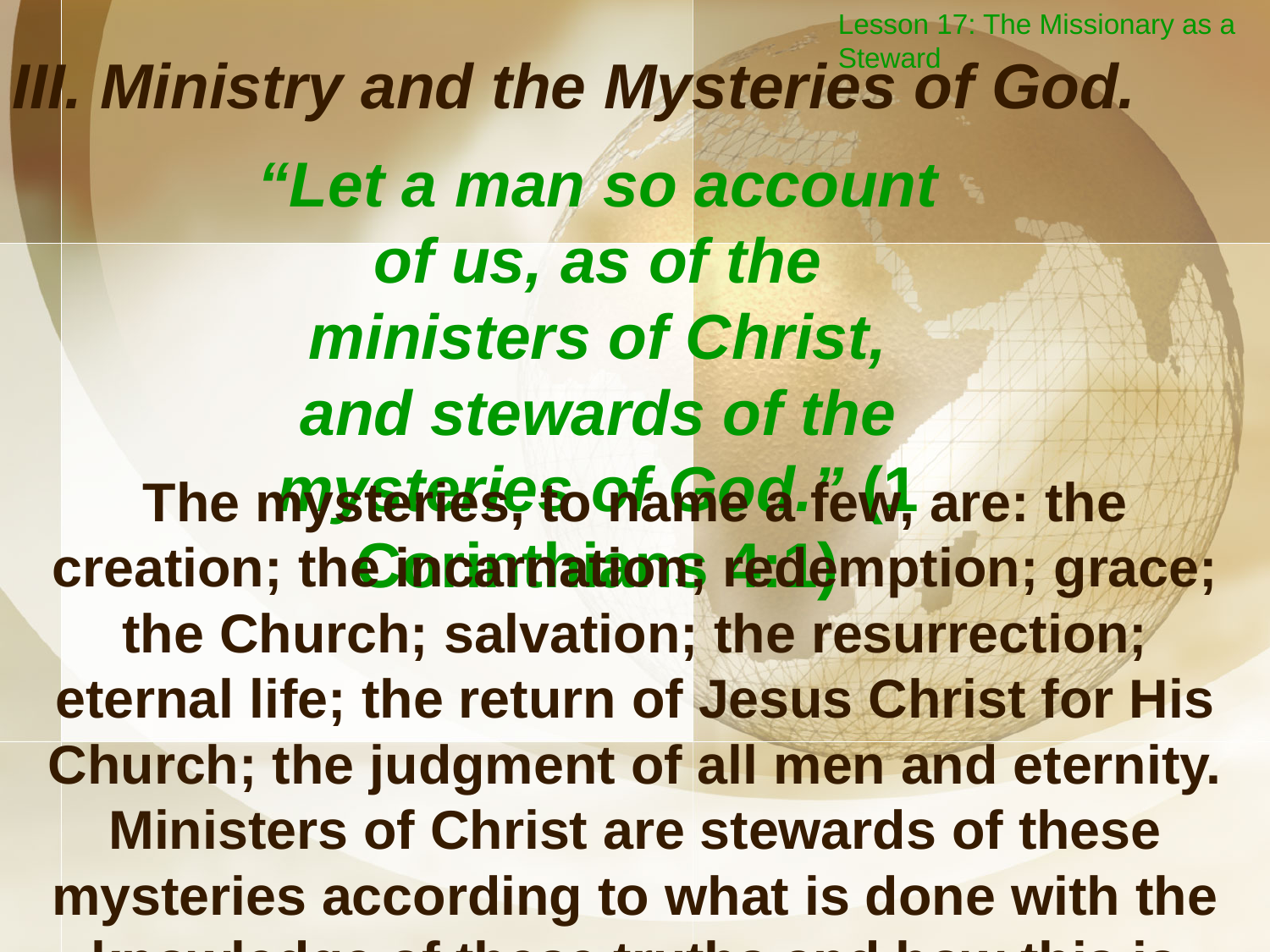

Lesson 17: The Missionary as a Steward
III. Ministry and the Mysteries of God.
“Let a man so account of us, as of the ministers of Christ, and stewards of the mysteries of God.” (1 Corinthians 4:1)
The mysteries, to name a few, are: the creation; the incarnation; redemption; grace; the Church; salvation; the resurrection; eternal life; the return of Jesus Christ for His Church; the judgment of all men and eternity. Ministers of Christ are stewards of these mysteries according to what is done with the knowledge of these truths and how this is done.